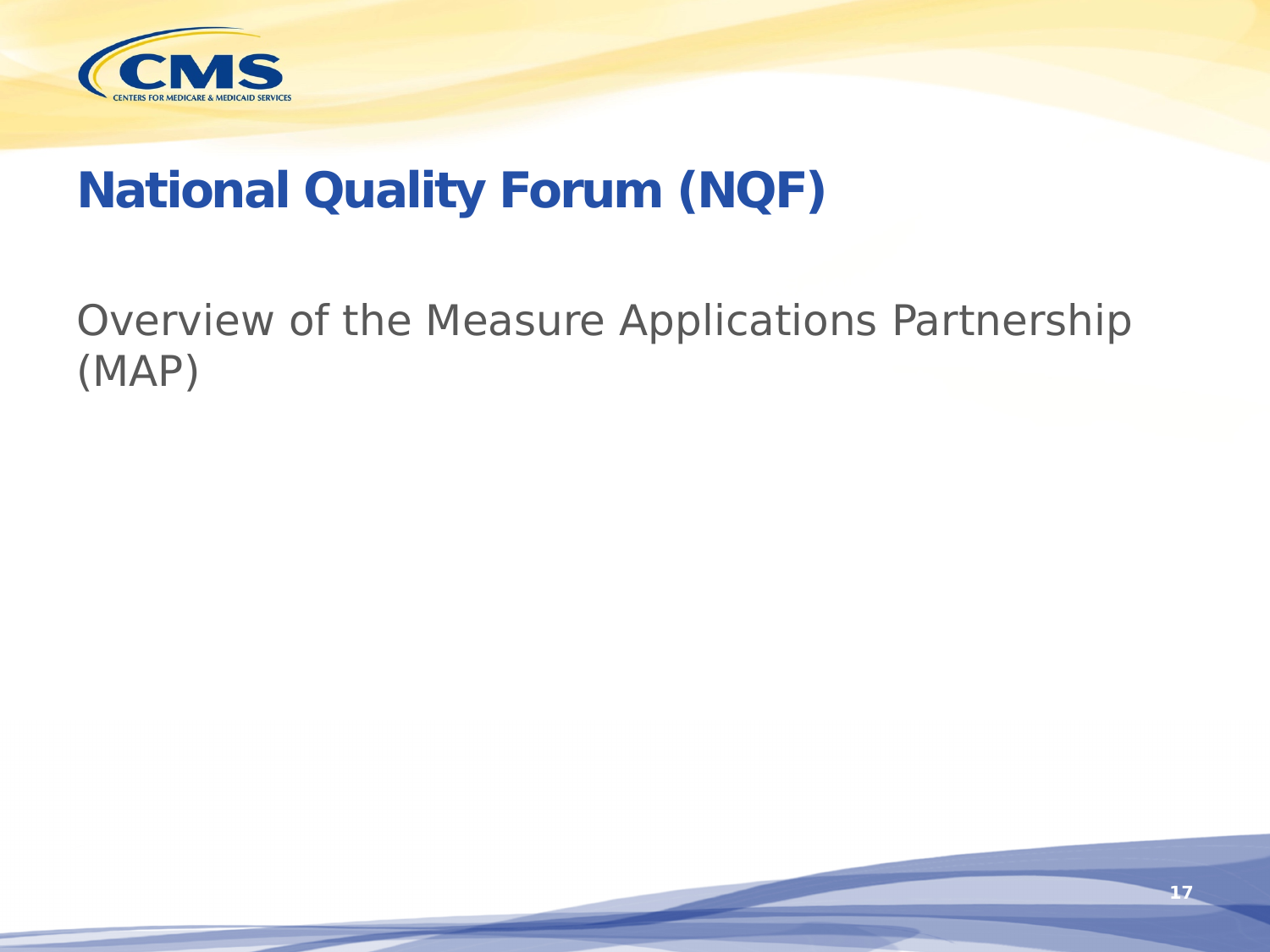

# National Quality Forum (NQF)
Overview of the Measure Applications Partnership (MAP)
17